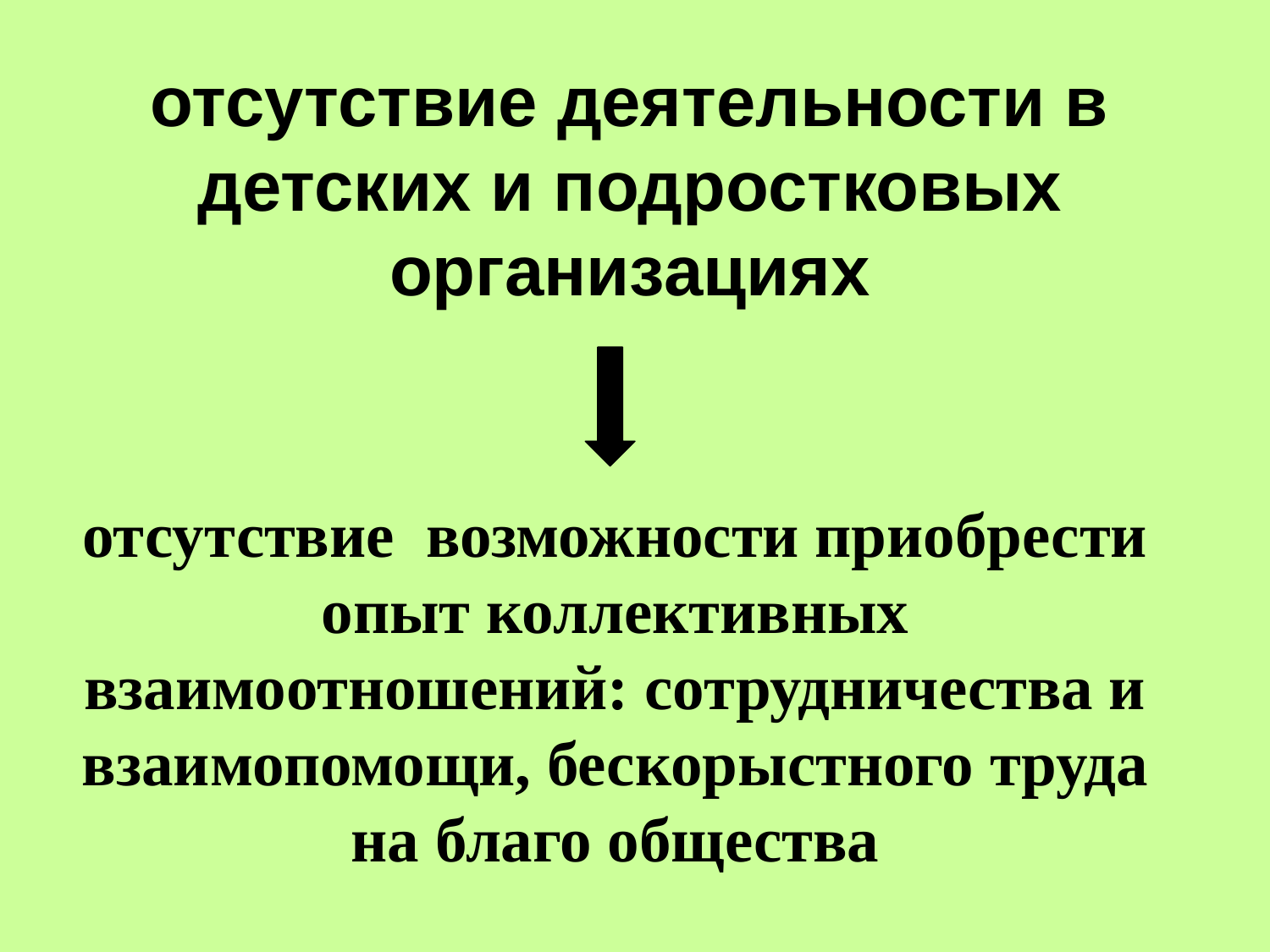

отсутствие деятельности в детских и подростковых организациях

отсутствие  возможности приобрести опыт коллективных взаимоотношений: сотрудничества и взаимопомощи, бескорыстного труда на благо общества